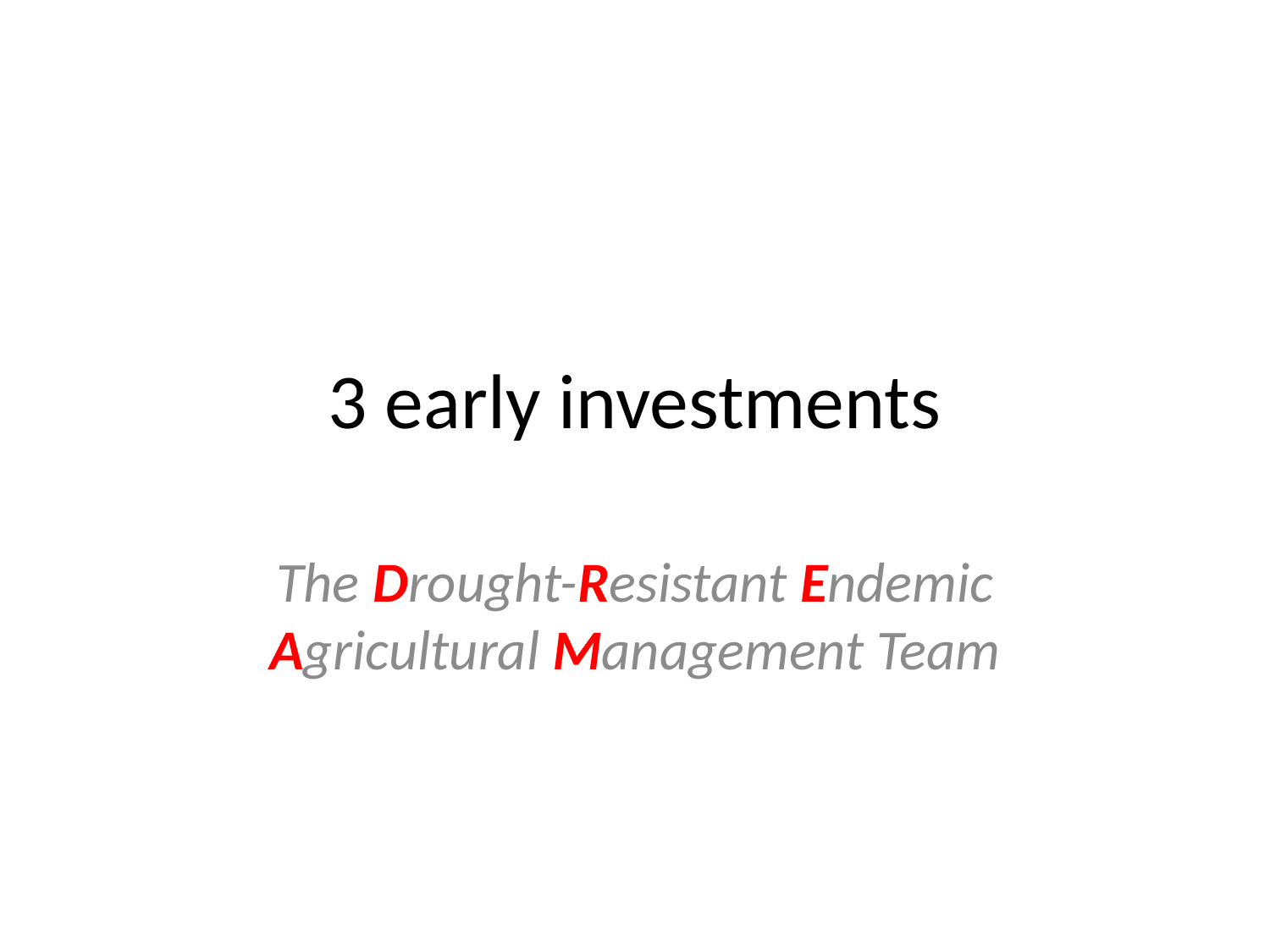

# 3 early investments
The Drought-Resistant Endemic Agricultural Management Team